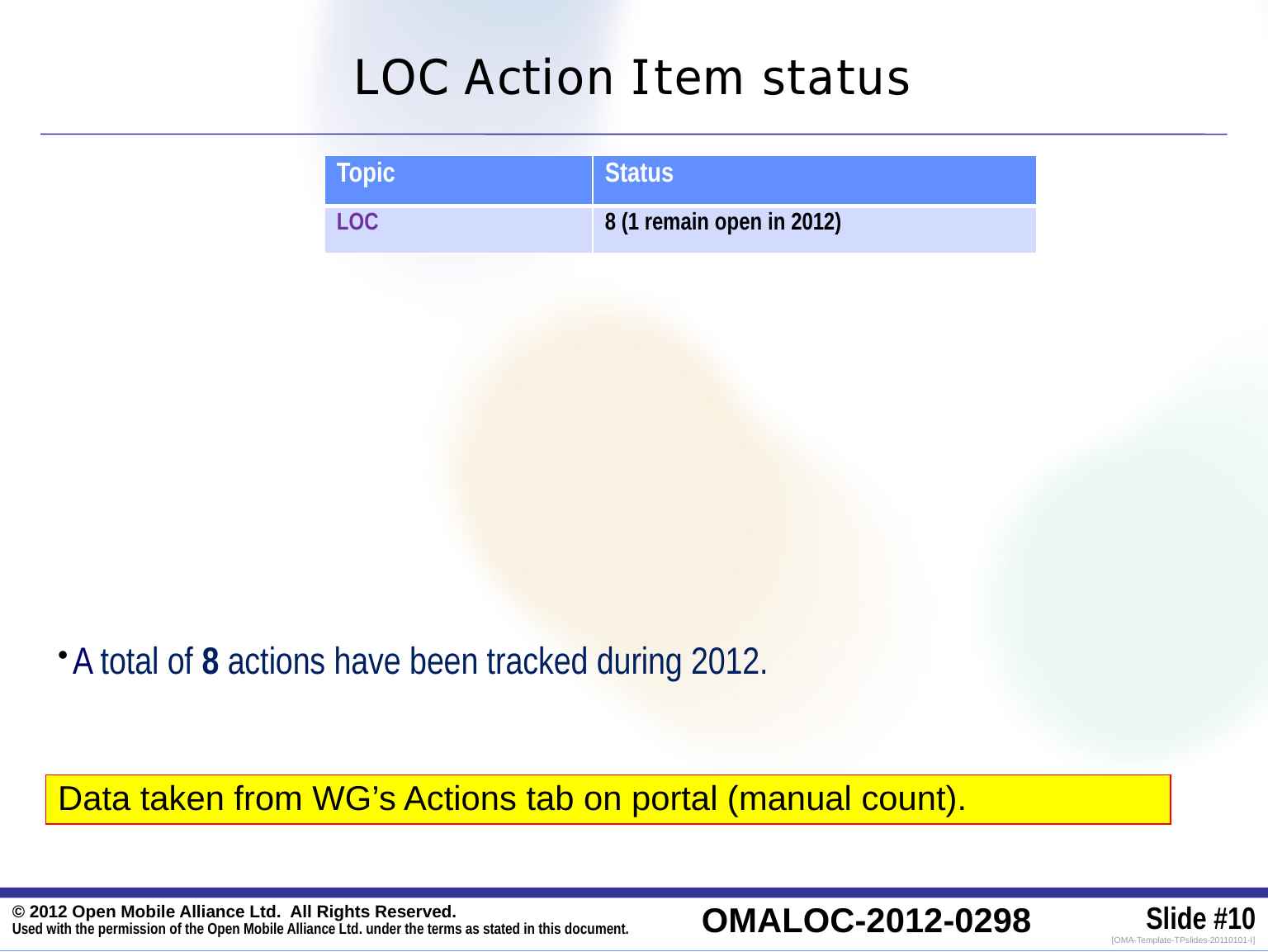

LOC Action Item status
| Topic | Status |
| --- | --- |
| LOC | 8 (1 remain open in 2012) |
A total of 8 actions have been tracked during 2012.
Data taken from WG’s Actions tab on portal (manual count).